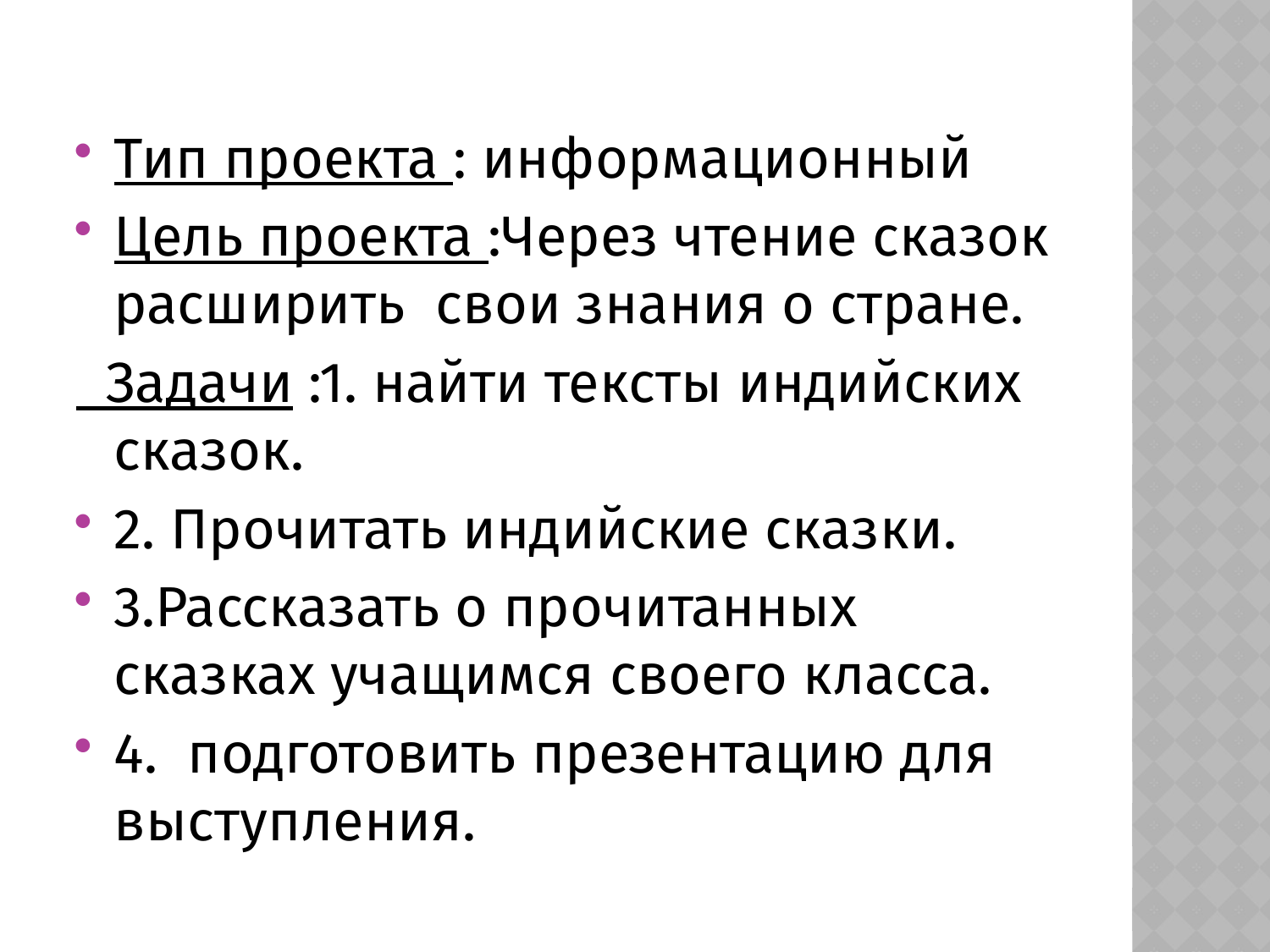

Тип проекта : информационный
Цель проекта :Через чтение сказок расширить  свои знания о стране.
  Задачи :1. найти тексты индийских сказок.
2. Прочитать индийские сказки.
3.Рассказать о прочитанных сказках учащимся своего класса.
4.  подготовить презентацию для выступления.

#